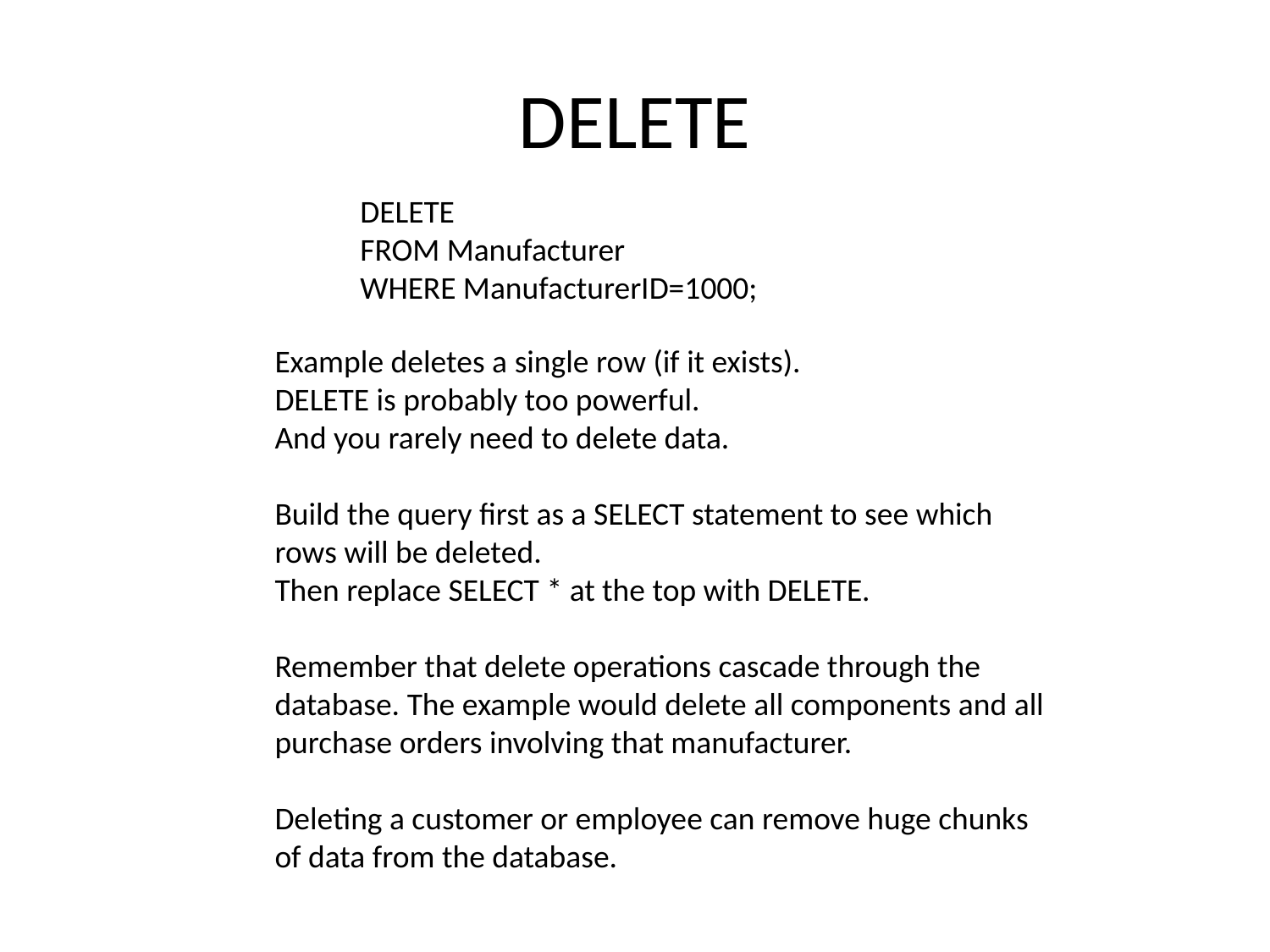

# DELETE
DELETE
FROM Manufacturer
WHERE ManufacturerID=1000;
Example deletes a single row (if it exists).
DELETE is probably too powerful.
And you rarely need to delete data.

Build the query first as a SELECT statement to see which rows will be deleted.
Then replace SELECT * at the top with DELETE.

Remember that delete operations cascade through the database. The example would delete all components and all purchase orders involving that manufacturer.

Deleting a customer or employee can remove huge chunks of data from the database.